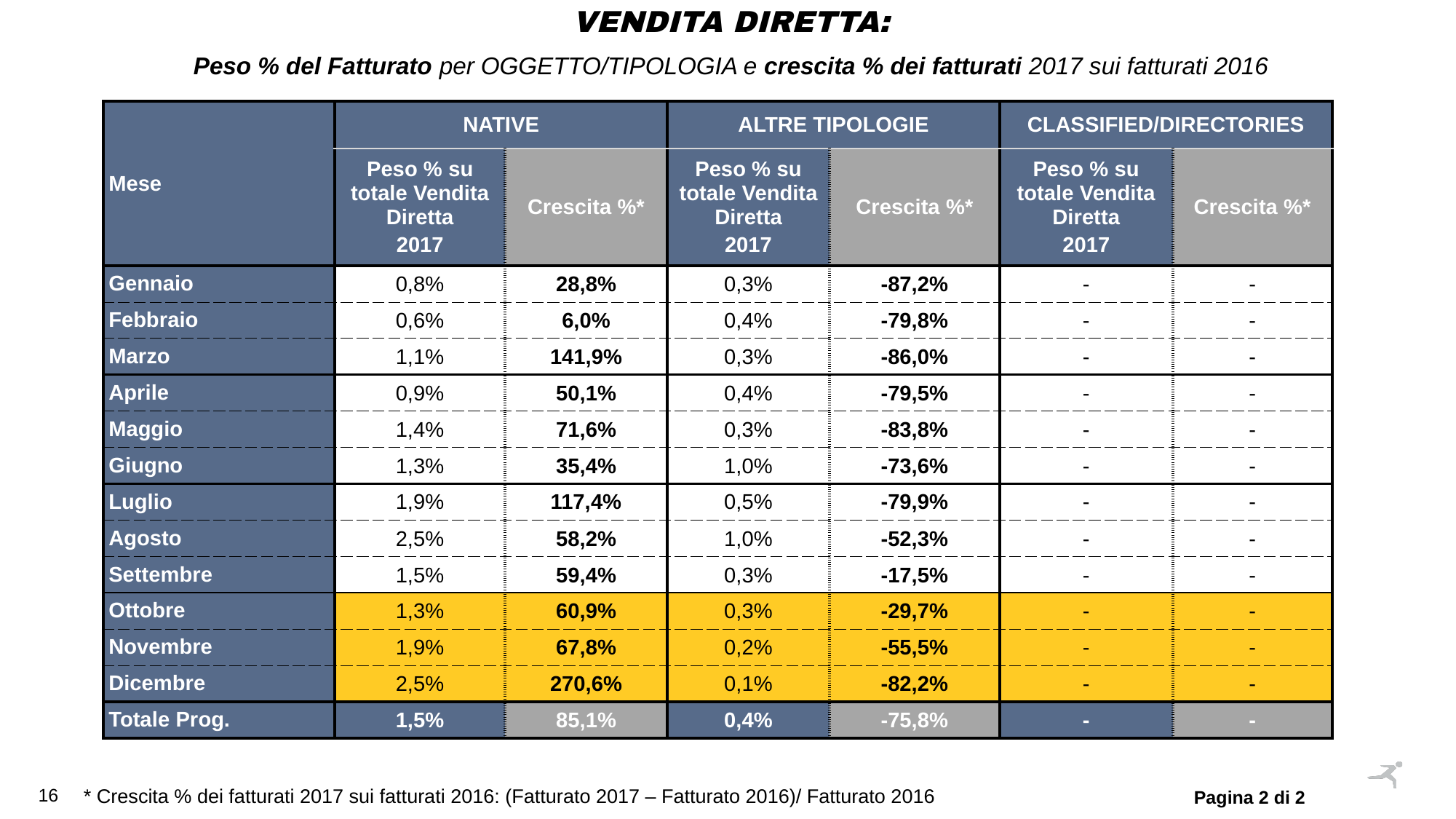

VENDITA DIRETTA:
Peso % del Fatturato per OGGETTO/TIPOLOGIA e crescita % dei fatturati 2017 sui fatturati 2016
| Mese | NATIVE |  | ALTRE TIPOLOGIE |  | CLASSIFIED/DIRECTORIES |  |
| --- | --- | --- | --- | --- | --- | --- |
|  | Peso % su totale Vendita Diretta 2017 | Crescita %\* | Peso % su totale Vendita Diretta 2017 | Crescita %\* | Peso % su totale Vendita Diretta 2017 | Crescita %\* |
| Gennaio | 0,8% | 28,8% | 0,3% | -87,2% | - | - |
| Febbraio | 0,6% | 6,0% | 0,4% | -79,8% | - | - |
| Marzo | 1,1% | 141,9% | 0,3% | -86,0% | - | - |
| Aprile | 0,9% | 50,1% | 0,4% | -79,5% | - | - |
| Maggio | 1,4% | 71,6% | 0,3% | -83,8% | - | - |
| Giugno | 1,3% | 35,4% | 1,0% | -73,6% | - | - |
| Luglio | 1,9% | 117,4% | 0,5% | -79,9% | - | - |
| Agosto | 2,5% | 58,2% | 1,0% | -52,3% | - | - |
| Settembre | 1,5% | 59,4% | 0,3% | -17,5% | - | - |
| Ottobre | 1,3% | 60,9% | 0,3% | -29,7% | - | - |
| Novembre | 1,9% | 67,8% | 0,2% | -55,5% | - | - |
| Dicembre | 2,5% | 270,6% | 0,1% | -82,2% | - | - |
| Totale Prog. | 1,5% | 85,1% | 0,4% | -75,8% | - | - |
16
* Crescita % dei fatturati 2017 sui fatturati 2016: (Fatturato 2017 – Fatturato 2016)/ Fatturato 2016
Pagina 2 di 2